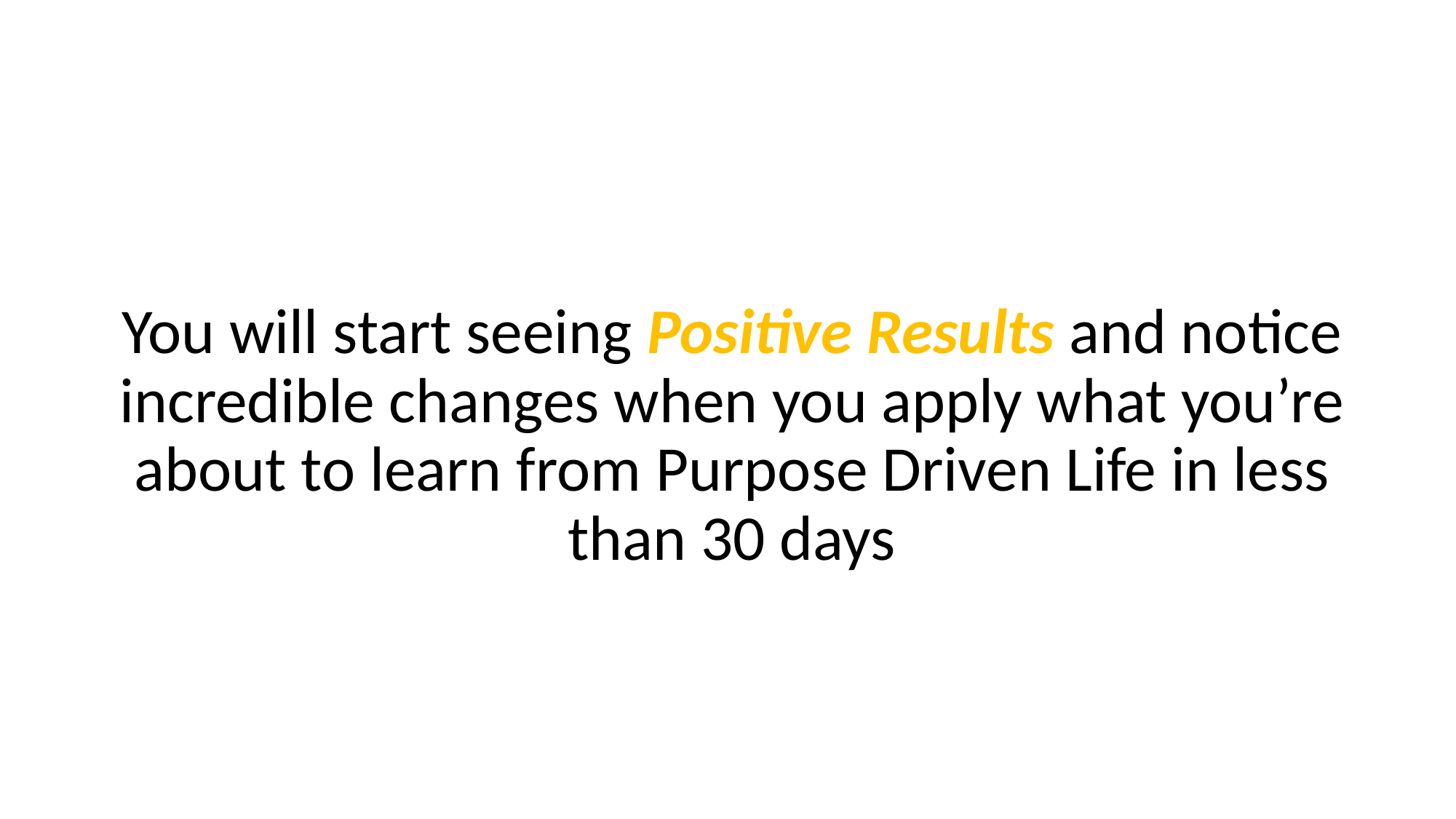

You will start seeing Positive Results and notice incredible changes when you apply what you’re about to learn from Purpose Driven Life in less than 30 days